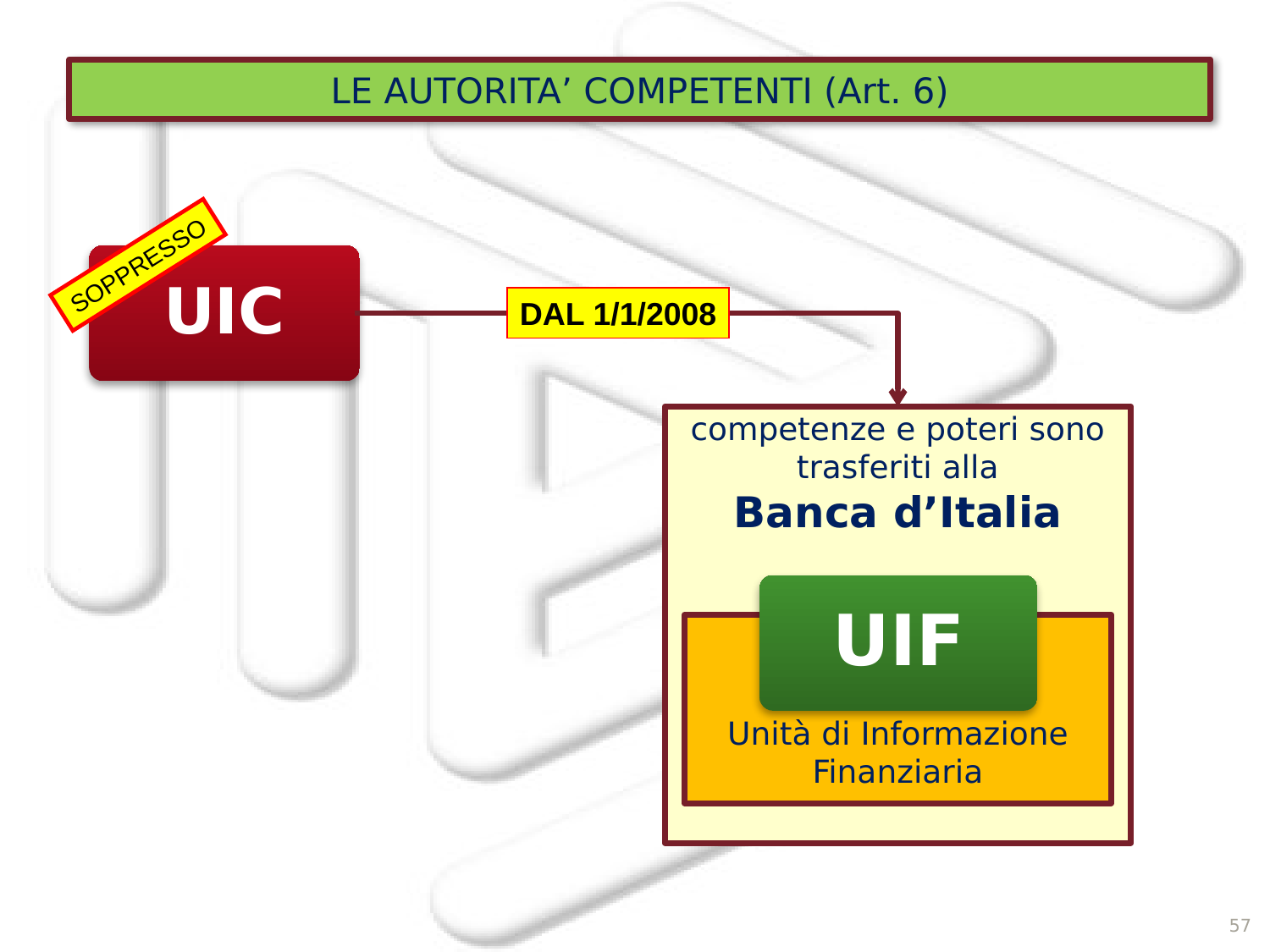

LE AUTORITA’ COMPETENTI (Art. 6)
SOPPRESSO

UIC
DAL 1/1/2008

competenze e poteri sono trasferiti alla
Banca d’Italia

UIF
UIF
Unità di Informazione Finanziaria
57